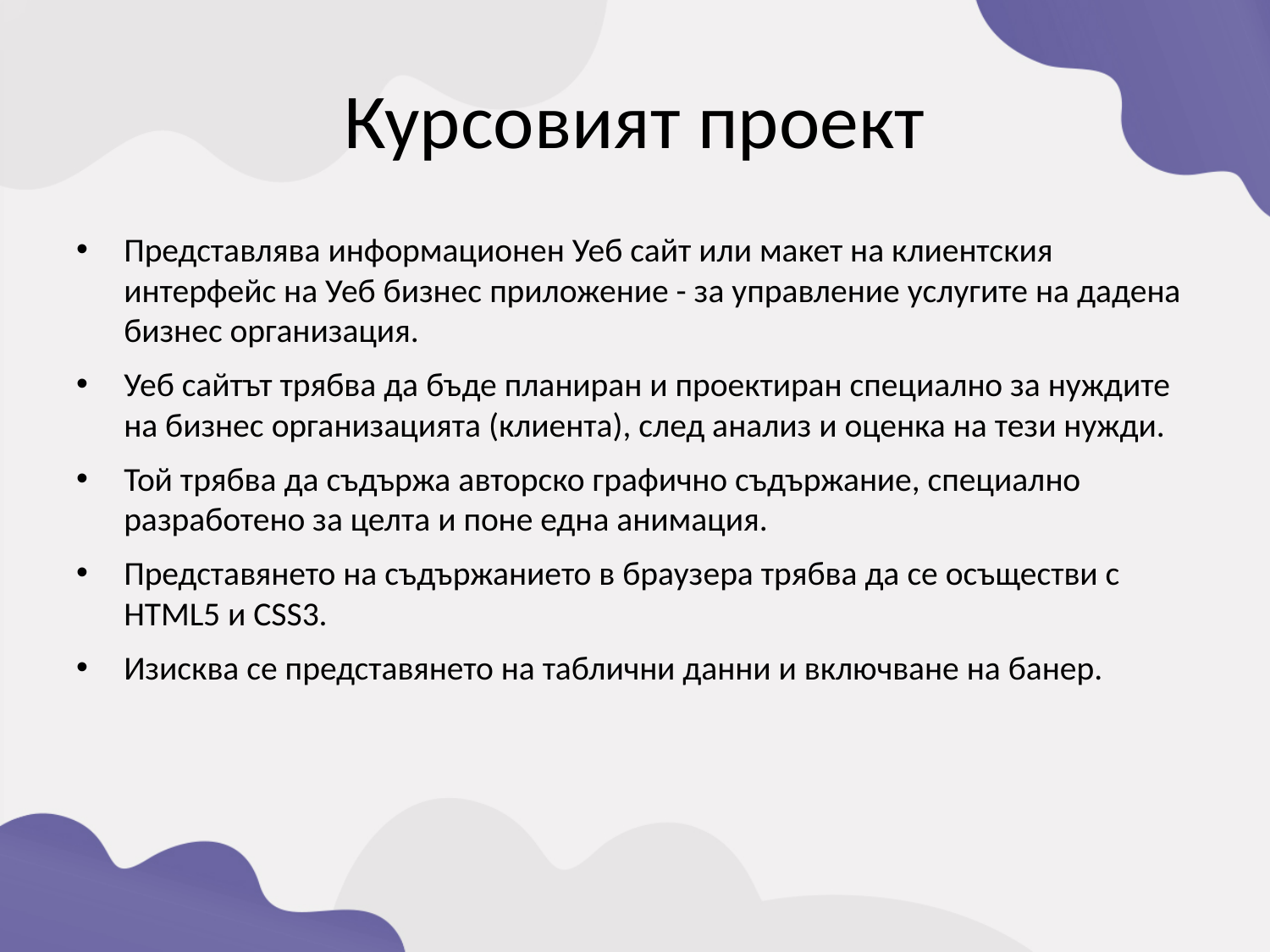

# Курсовият проект
Представлява информационен Уеб сайт или макет на клиентския интерфейс на Уеб бизнес приложение - за управление услугите на дадена бизнес организация.
Уеб сайтът трябва да бъде планиран и проектиран специално за нуждите на бизнес организацията (клиента), след анализ и оценка на тези нужди.
Той трябва да съдържа авторско графично съдържание, специално разработено за целта и поне една анимация.
Представянето на съдържанието в браузера трябва да се осъществи с HTML5 и CSS3.
Изисква се представянето на таблични данни и включване на банер.